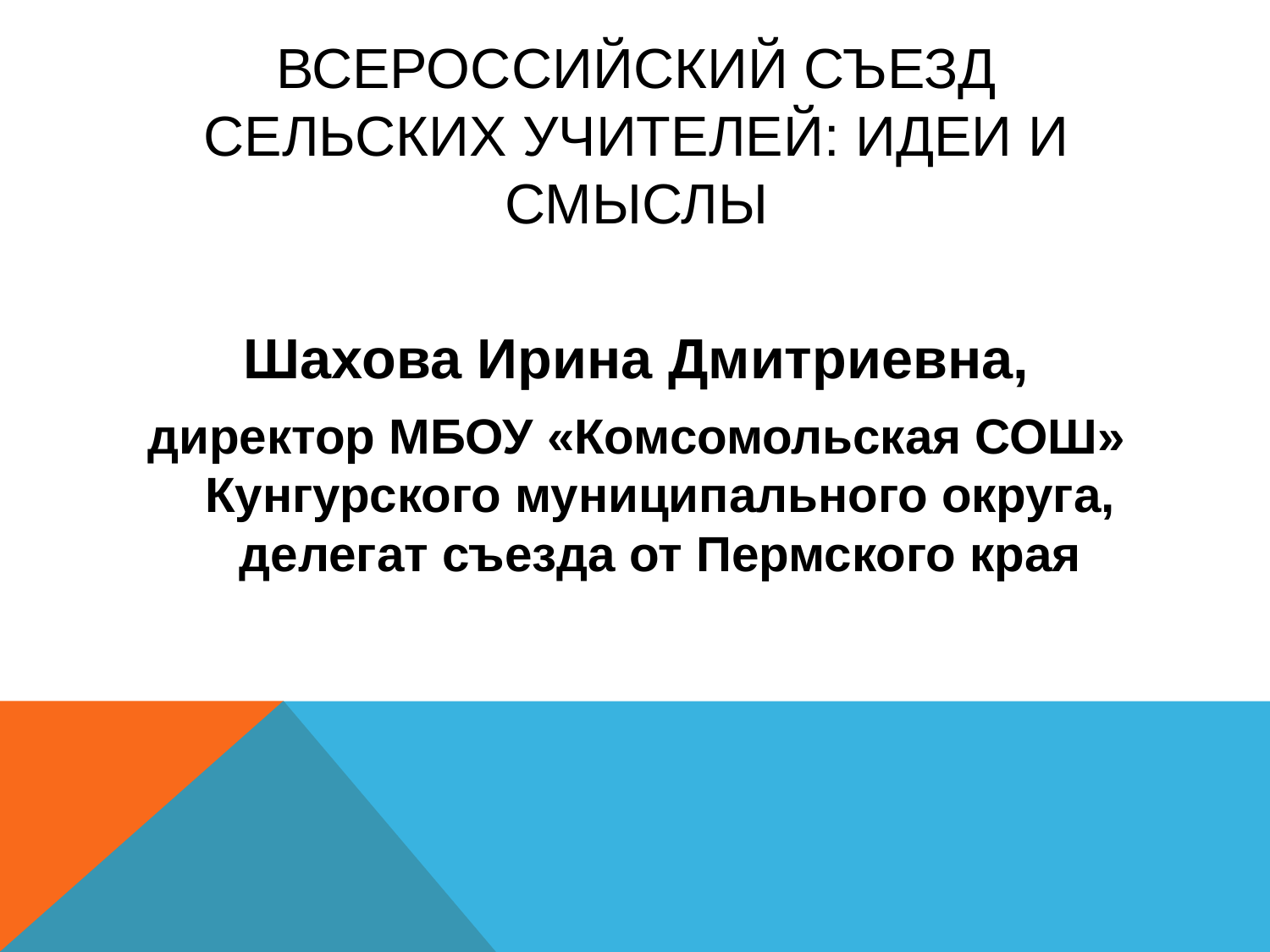

# Всероссийский съезд сельских учителей: идеи и смыслы
Шахова Ирина Дмитриевна,
директор МБОУ «Комсомольская СОШ» Кунгурского муниципального округа, делегат съезда от Пермского края